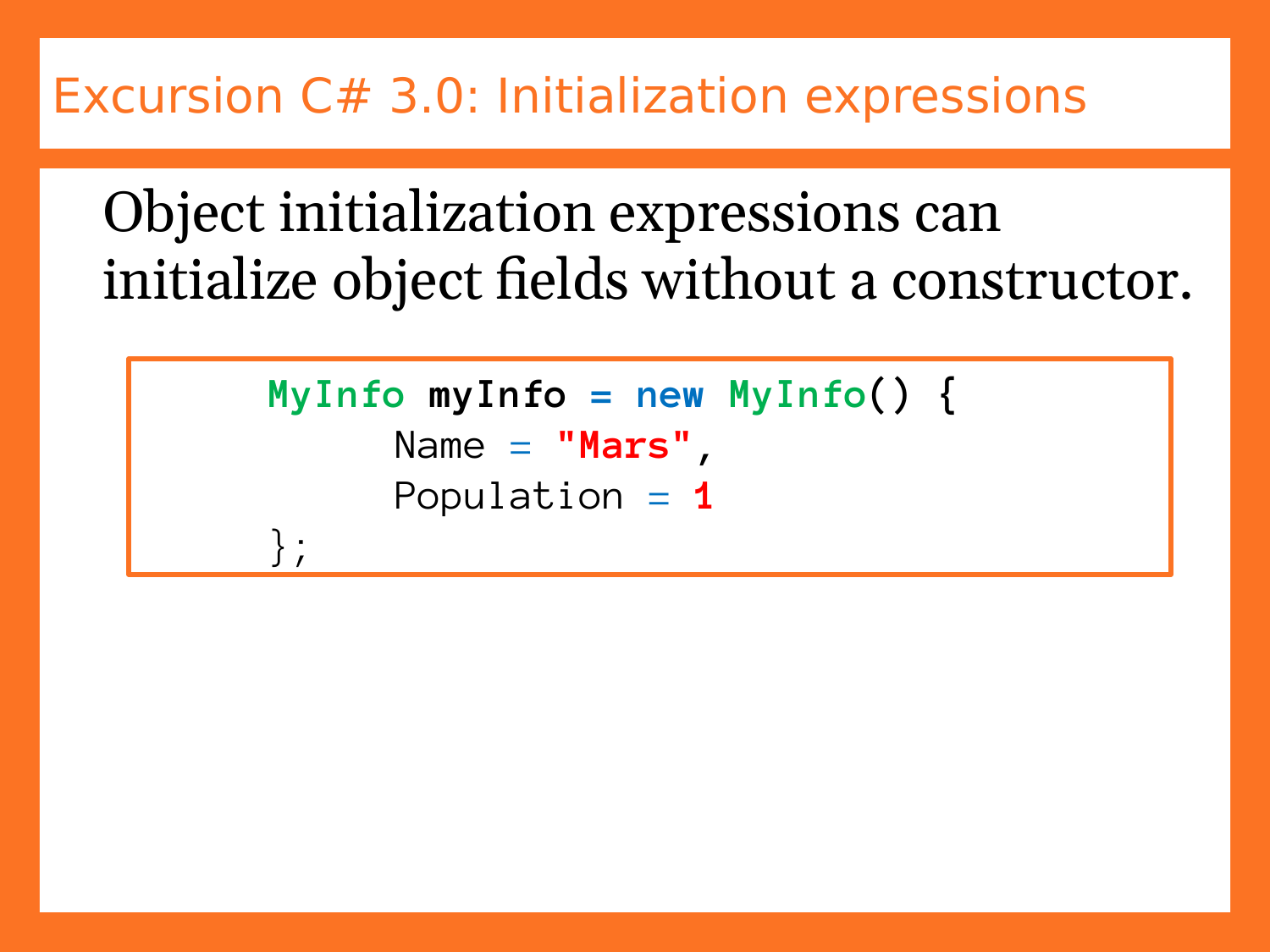

# Excursion C# 3.0: Initialization expressions
Object initialization expressions can initialize object fields without a constructor.
	MyInfo myInfo = new MyInfo() {
		Name = "Mars",
		Population = 1
	};